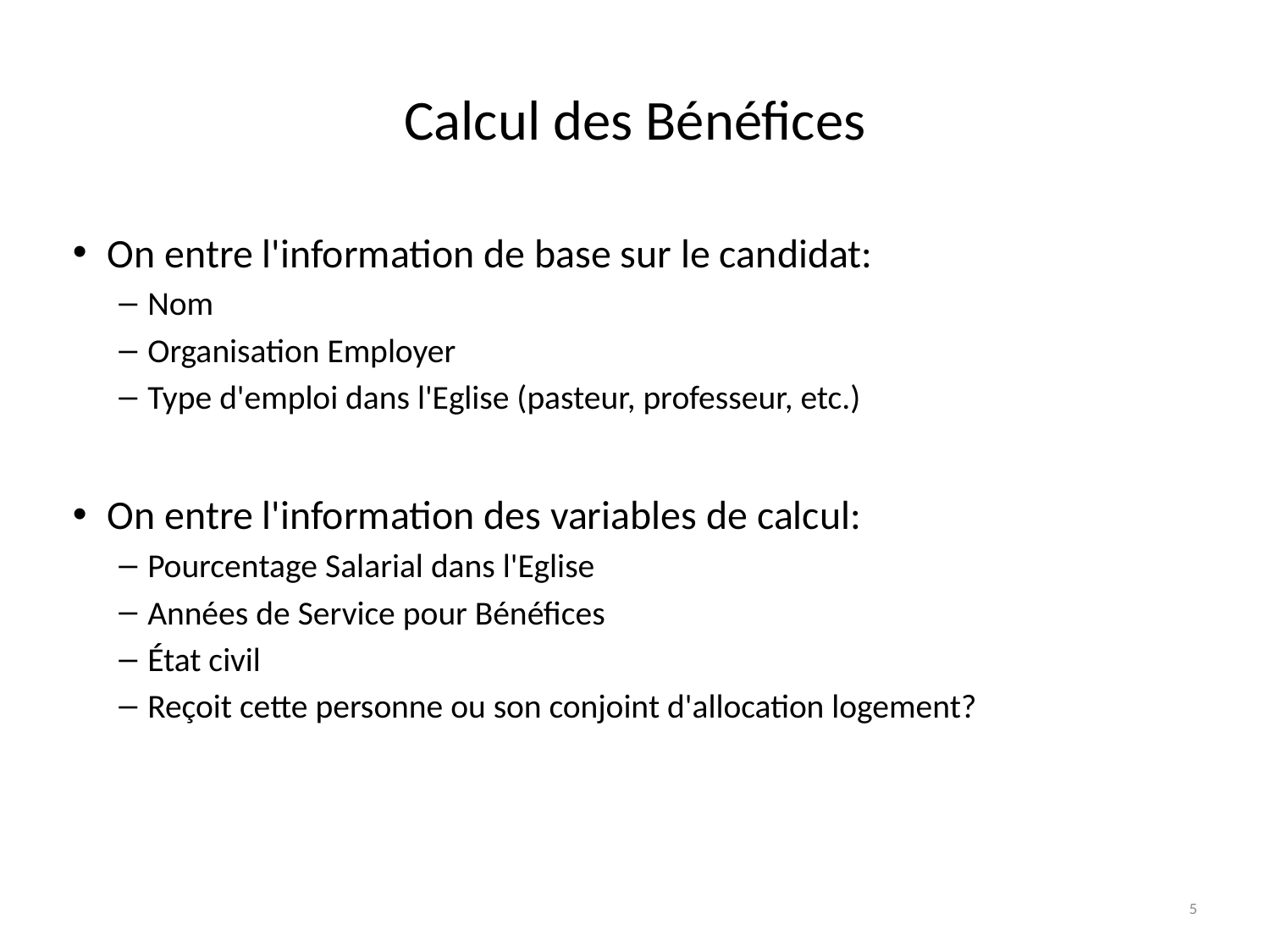

# Calcul des Bénéfices
On entre l'information de base sur le candidat:
Nom
Organisation Employer
Type d'emploi dans l'Eglise (pasteur, professeur, etc.)

On entre l'information des variables de calcul:
Pourcentage Salarial dans l'Eglise
Années de Service pour Bénéfices
État civil
Reçoit cette personne ou son conjoint d'allocation logement?
5